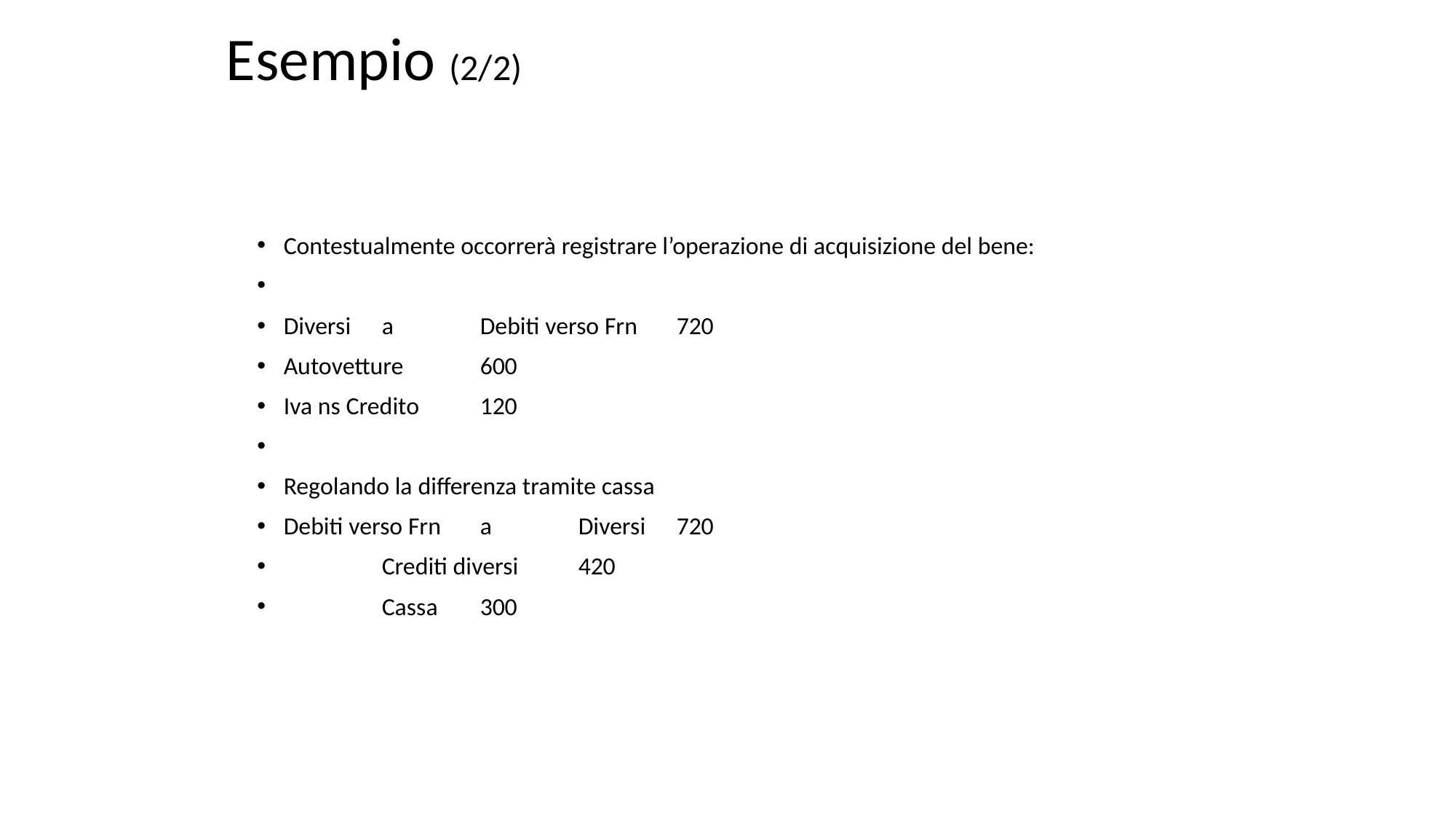

# Esempio (2/2)
Contestualmente occorrerà registrare l’operazione di acquisizione del bene:

Diversi							a	Debiti verso Frn					720
Autovetture													600
Iva ns Credito												120

Regolando la differenza tramite cassa
Debiti verso Frn					a	Diversi							720
										Crediti diversi			420
										Cassa					300